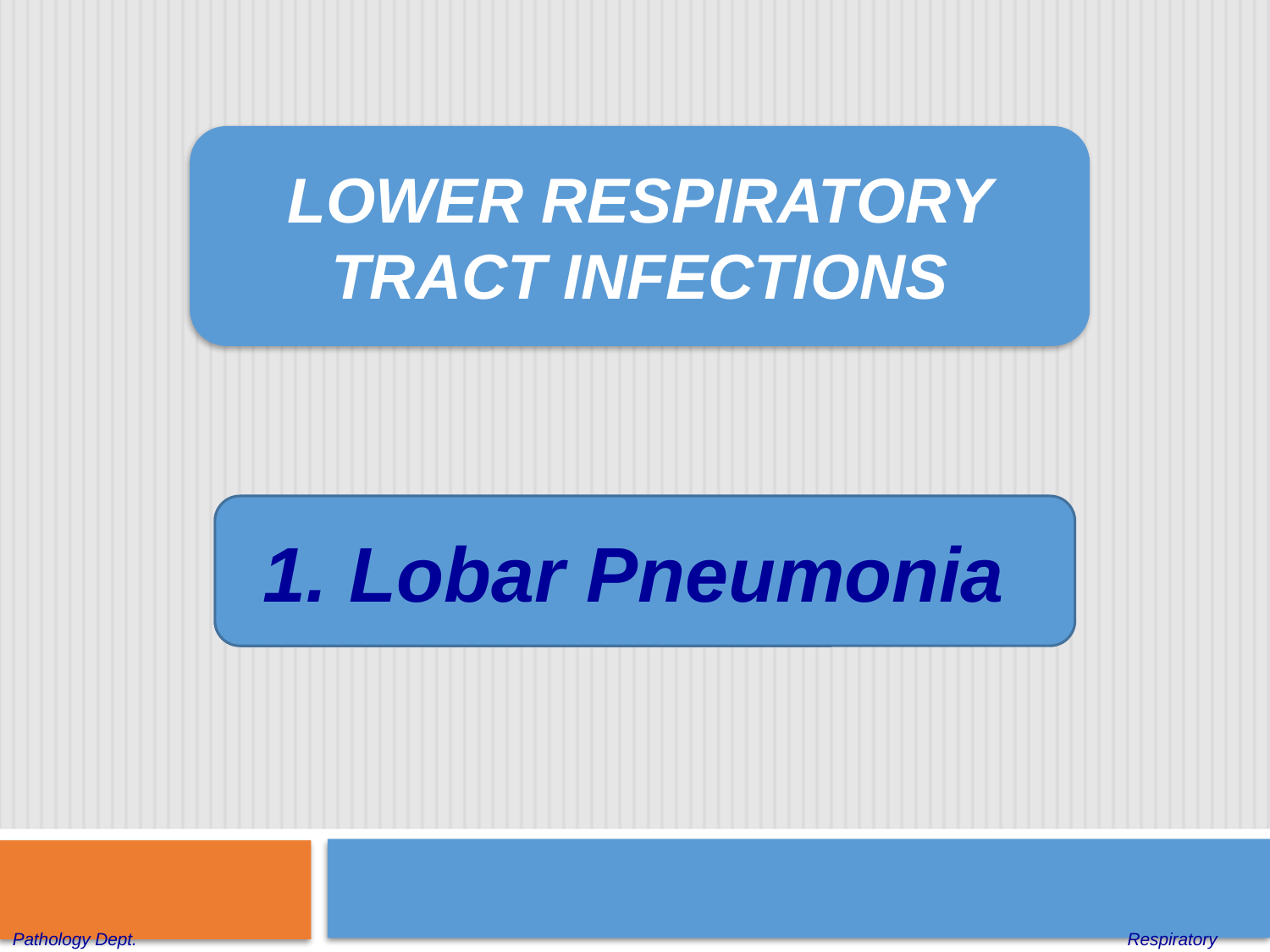

LOWER RESPIRATORY TRACT INFECTIONS
1. Lobar Pneumonia
Respiratory Block
Pathology Dept. KSU